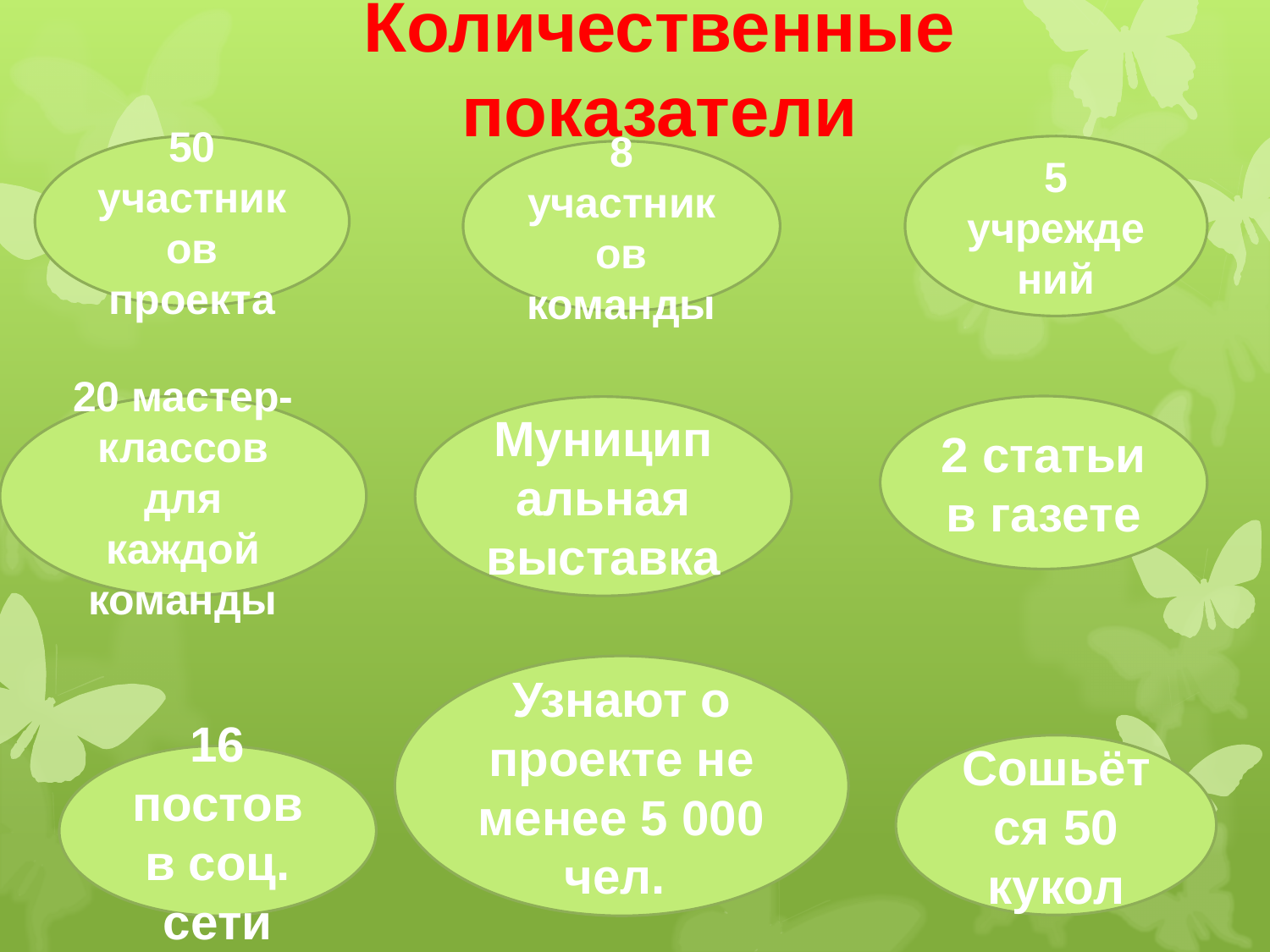

# Количественные показатели

50 участников проекта
5 учреждений
8 участников команды
20 мастер-классов для каждой команды
2 статьи в газете
Муниципальная выставка
Узнают о проекте не менее 5 000 чел.
Сошьётся 50 кукол
16 постов в соц. сети